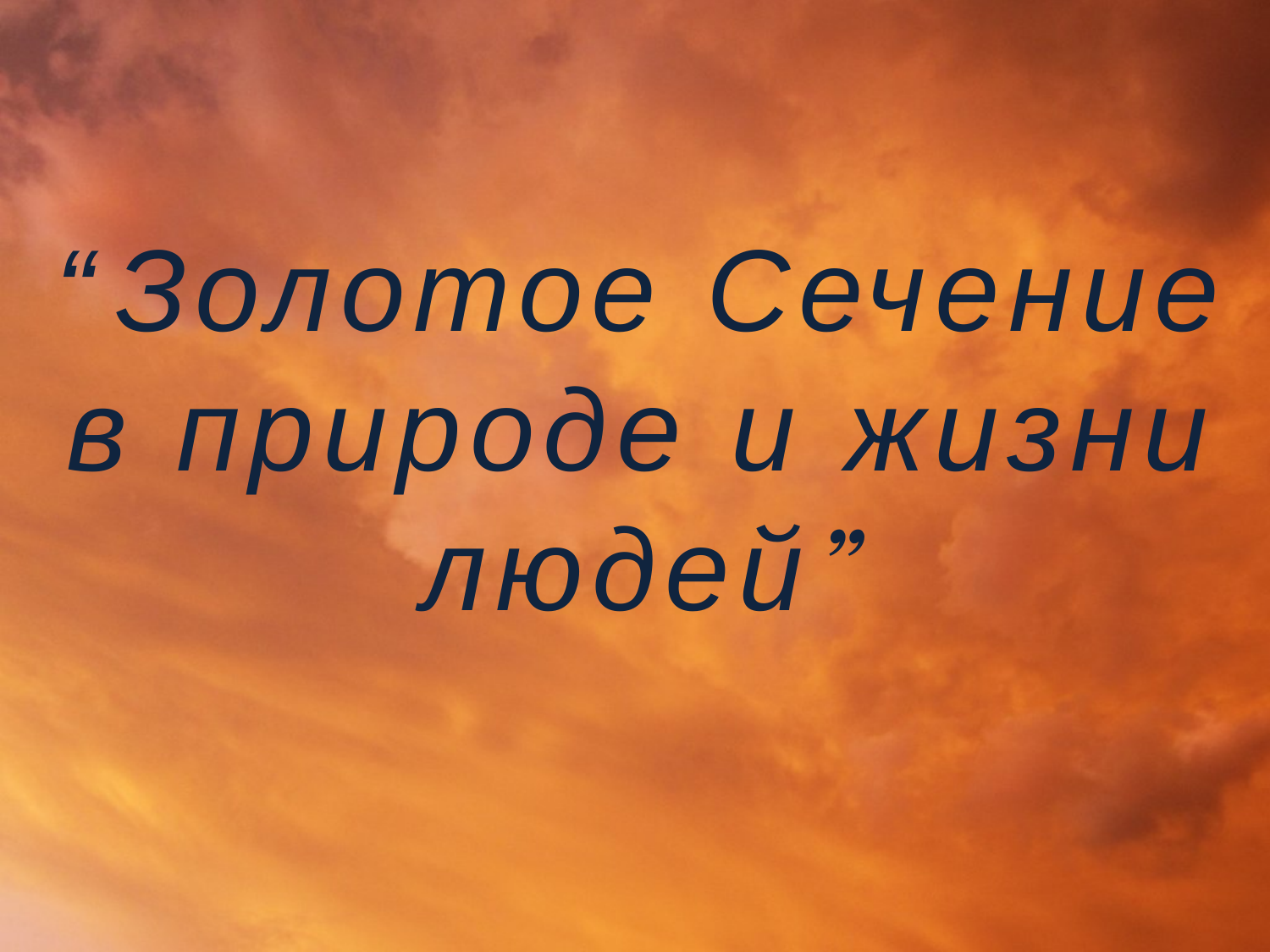

# “Золотое Сечение в природе и жизни людей”